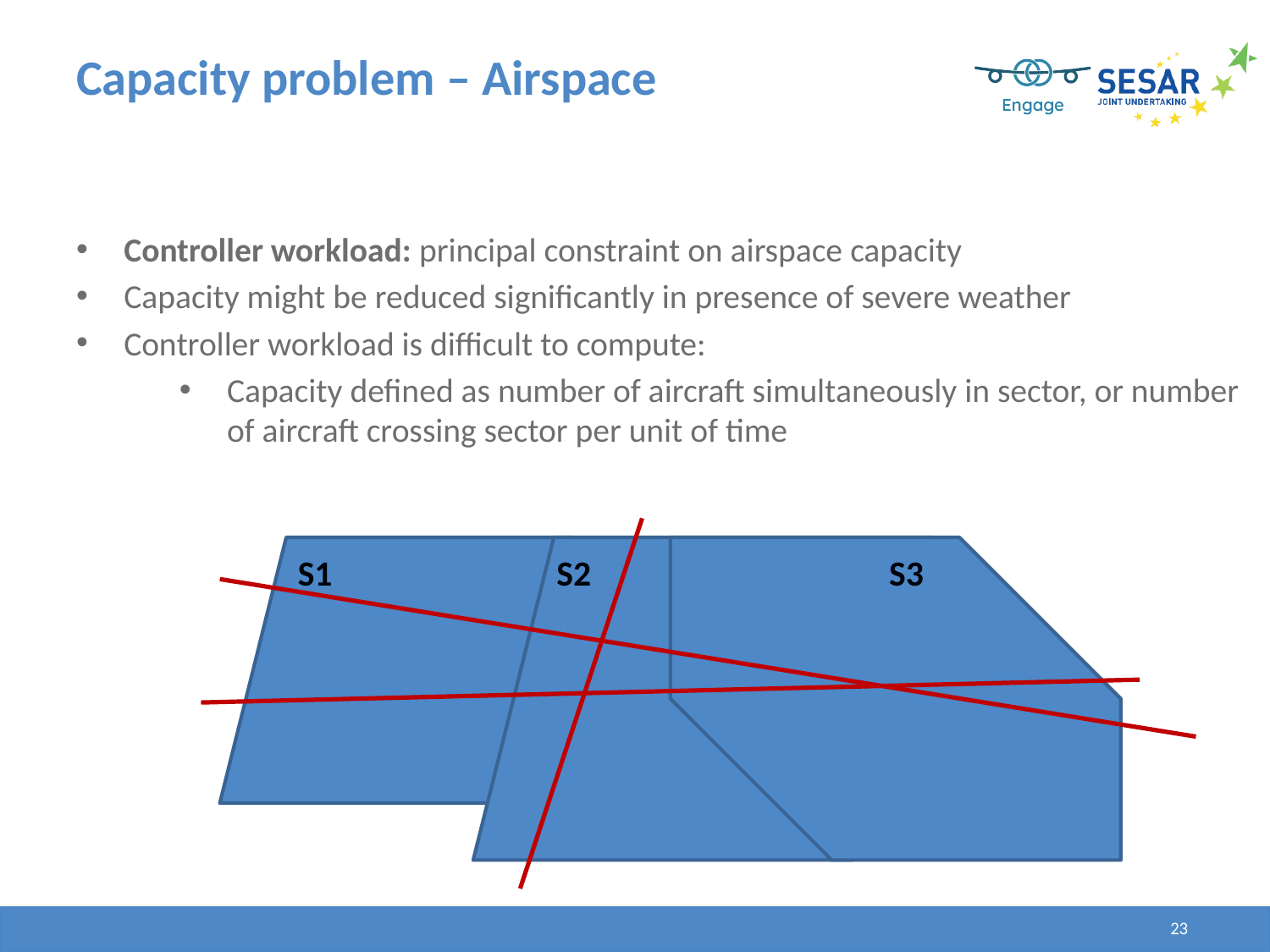

# Capacity problem – Airspace
Controller workload: principal constraint on airspace capacity
Capacity might be reduced significantly in presence of severe weather
Controller workload is difficult to compute:
Capacity defined as number of aircraft simultaneously in sector, or number of aircraft crossing sector per unit of time

S1
S2
S3
23